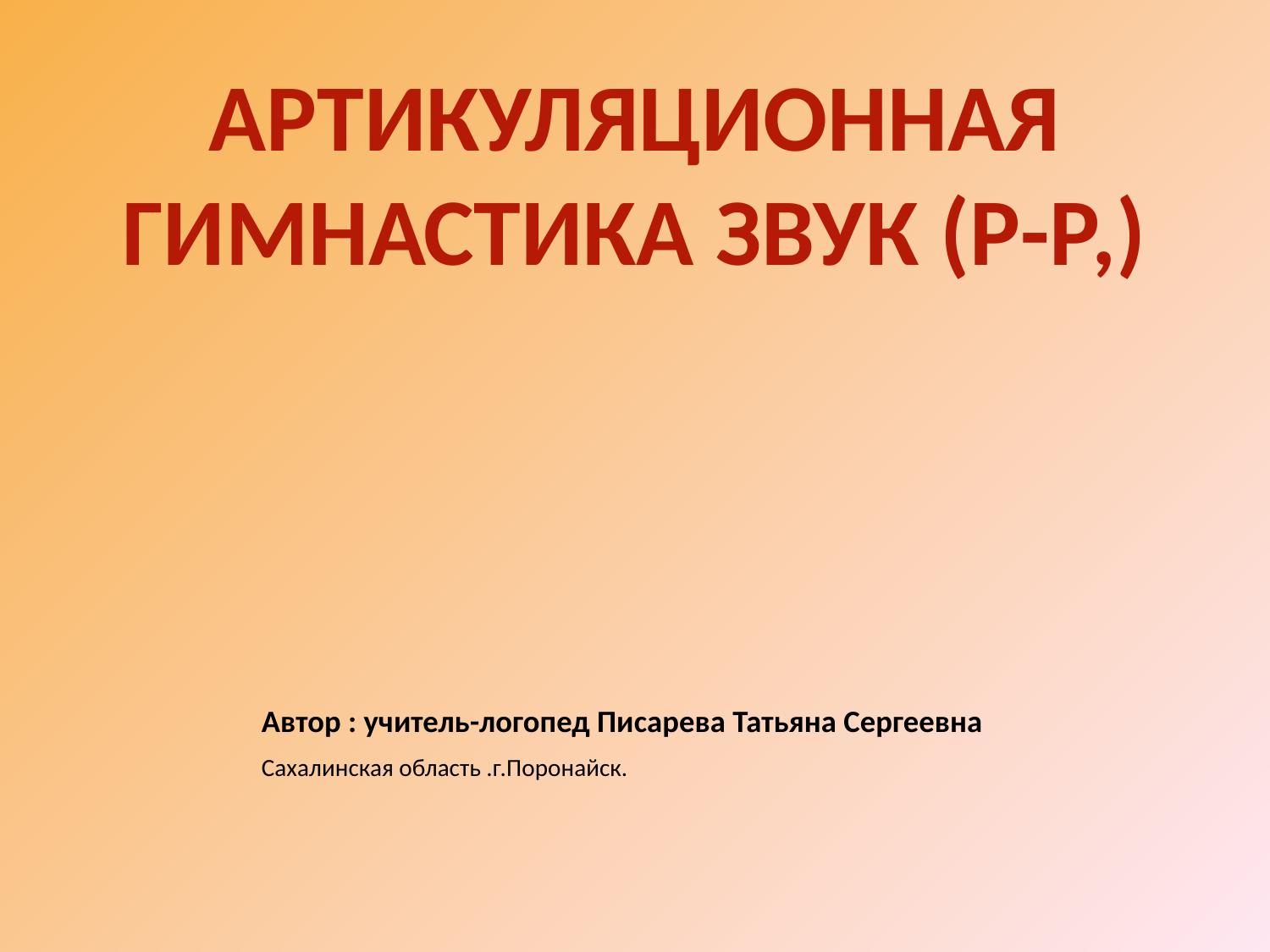

АРТИКУЛЯЦИОННАЯ ГИМНАСТИКА ЗВУК (Р-Р,)
# Автор : учитель-логопед Писарева Татьяна Сергеевна
Сахалинская область .г.Поронайск.